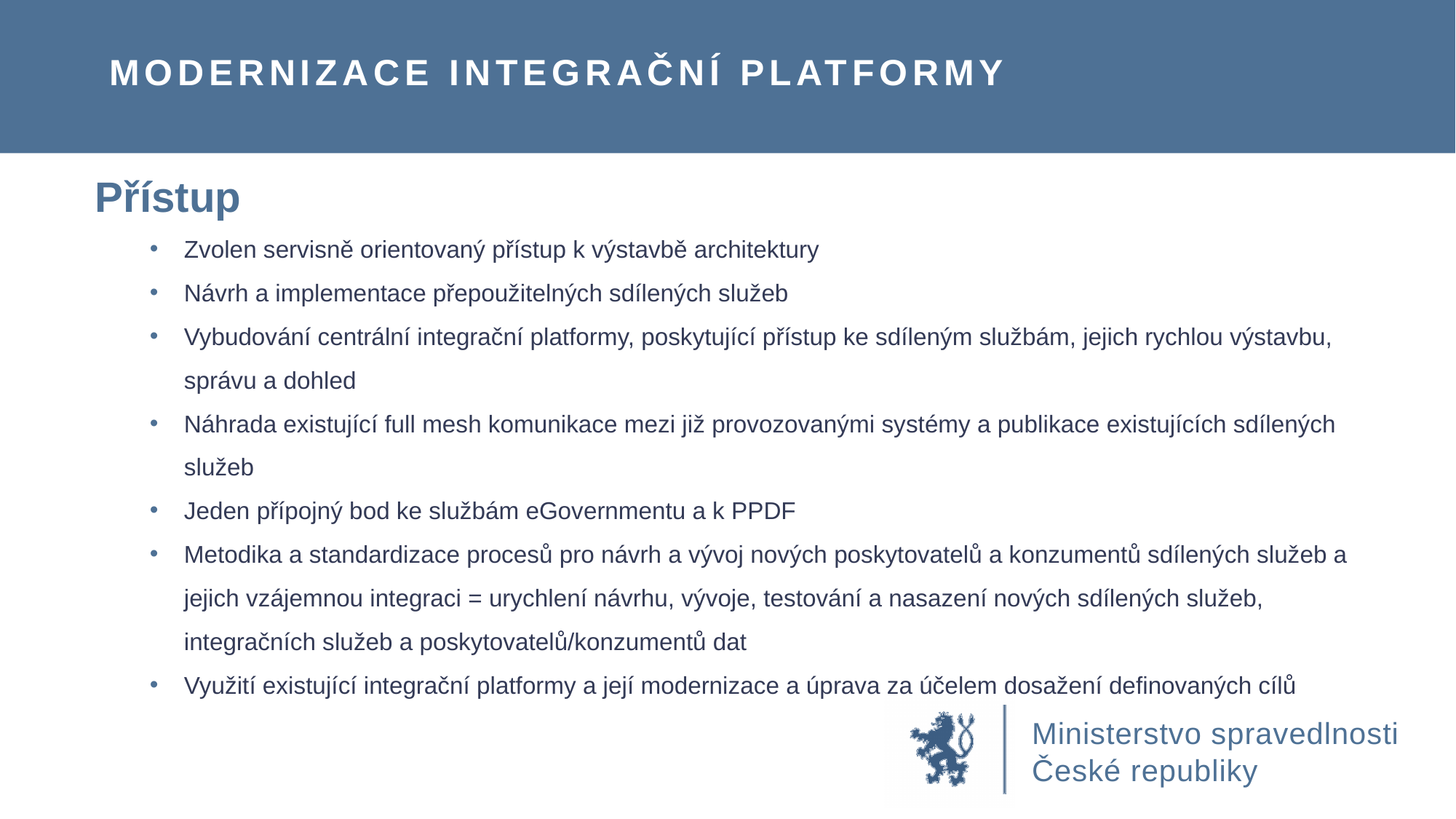

# Modernizace integrační platformy
Přístup
Zvolen servisně orientovaný přístup k výstavbě architektury
Návrh a implementace přepoužitelných sdílených služeb
Vybudování centrální integrační platformy, poskytující přístup ke sdíleným službám, jejich rychlou výstavbu,
správu a dohled
Náhrada existující full mesh komunikace mezi již provozovanými systémy a publikace existujících sdílených služeb
Jeden přípojný bod ke službám eGovernmentu a k PPDF
Metodika a standardizace procesů pro návrh a vývoj nových poskytovatelů a konzumentů sdílených služeb a jejich vzájemnou integraci = urychlení návrhu, vývoje, testování a nasazení nových sdílených služeb, integračních služeb a poskytovatelů/konzumentů dat
Využití existující integrační platformy a její modernizace a úprava za účelem dosažení definovaných cílů